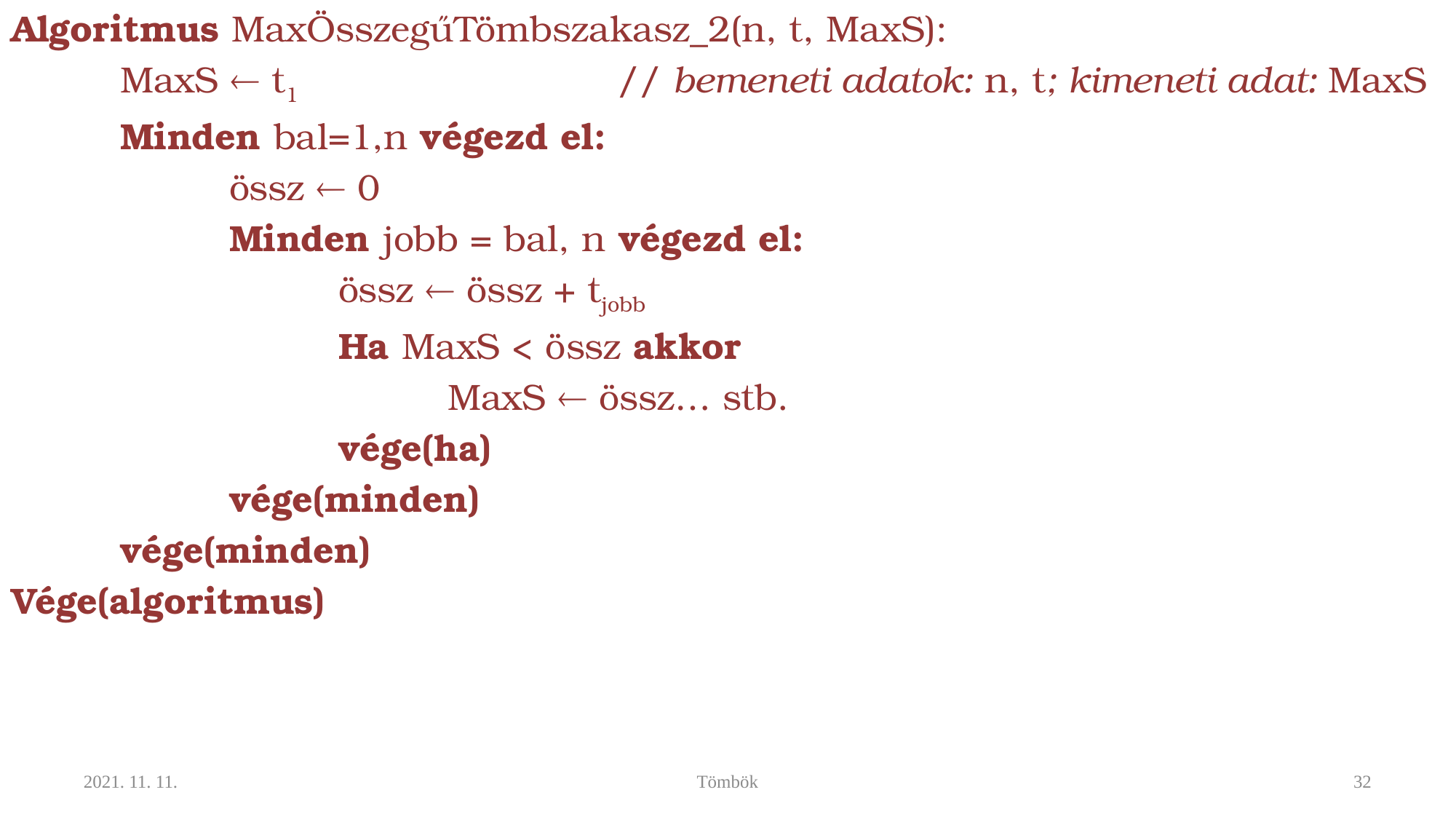

Algoritmus MaxÖsszegűTömbszakasz_2(n, t, MaxS):
	MaxS ← t1	                        // bemeneti adatok: n, t; kimeneti adat: MaxS
  	Minden bal=1,n végezd el:
    		össz ← 0
    		Minden jobb = bal, n végezd el:
      			össz ← össz + tjobb
      			Ha MaxS < össz akkor
           			MaxS ← össz… stb.
      			vége(ha)
    		vége(minden)
  	vége(minden)
Vége(algoritmus)

2021. 11. 11.
Tömbök
32